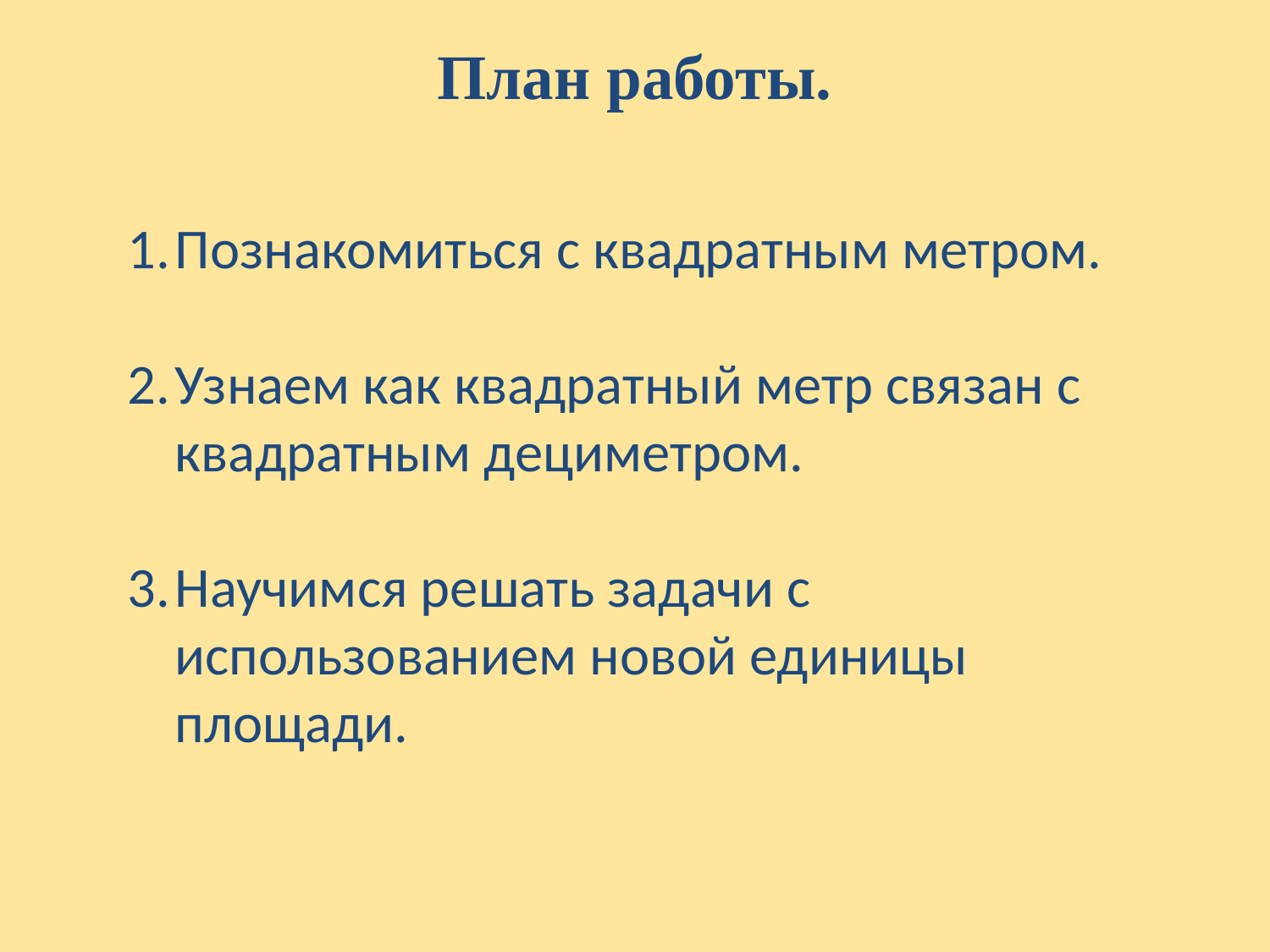

План работы.
Познакомиться с квадратным метром.

Узнаем как квадратный метр связан с квадратным дециметром.

Научимся решать задачи с использованием новой единицы площади.